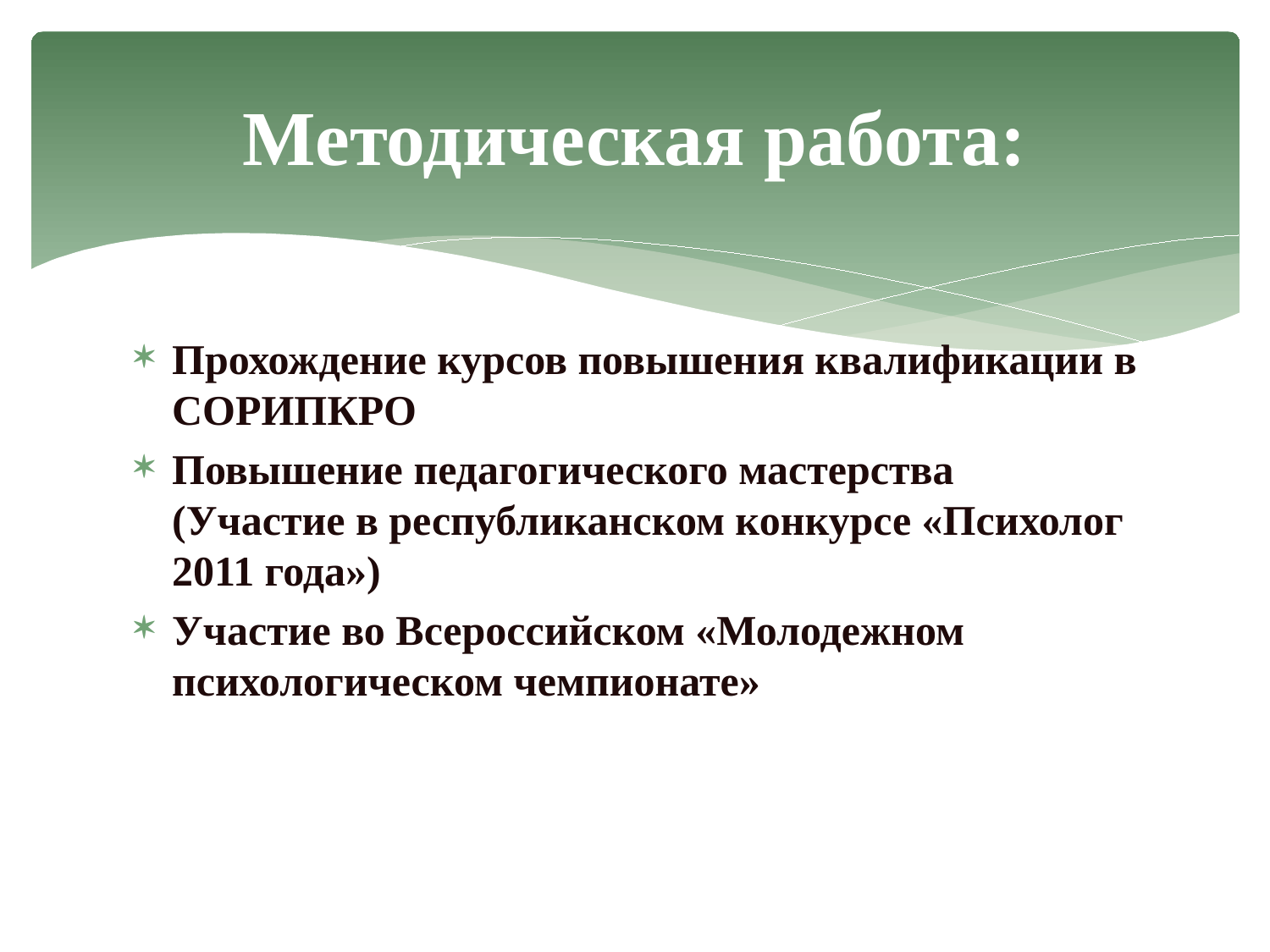

# Методическая работа:
Прохождение курсов повышения квалификации в СОРИПКРО
Повышение педагогического мастерства  (Участие в республиканском конкурсе «Психолог 2011 года»)
Участие во Всероссийском «Молодежном психологическом чемпионате»